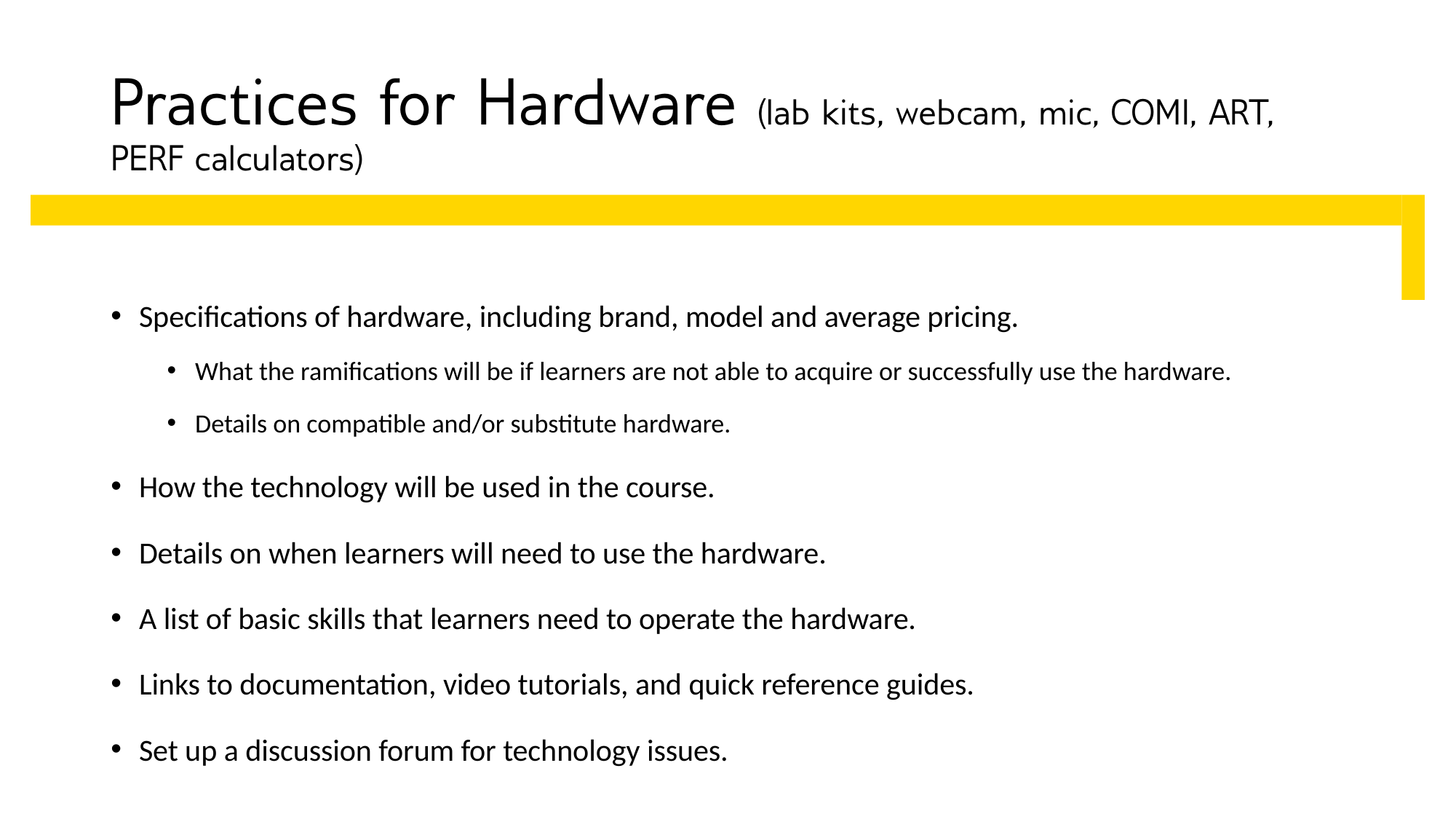

# Practices for Hardware (lab kits, webcam, mic, COMI, ART, PERF calculators)

Specifications of hardware, including brand, model and average pricing.
What the ramifications will be if learners are not able to acquire or successfully use the hardware.
Details on compatible and/or substitute hardware.
How the technology will be used in the course.
Details on when learners will need to use the hardware.
A list of basic skills that learners need to operate the hardware.
Links to documentation, video tutorials, and quick reference guides.
Set up a discussion forum for technology issues.